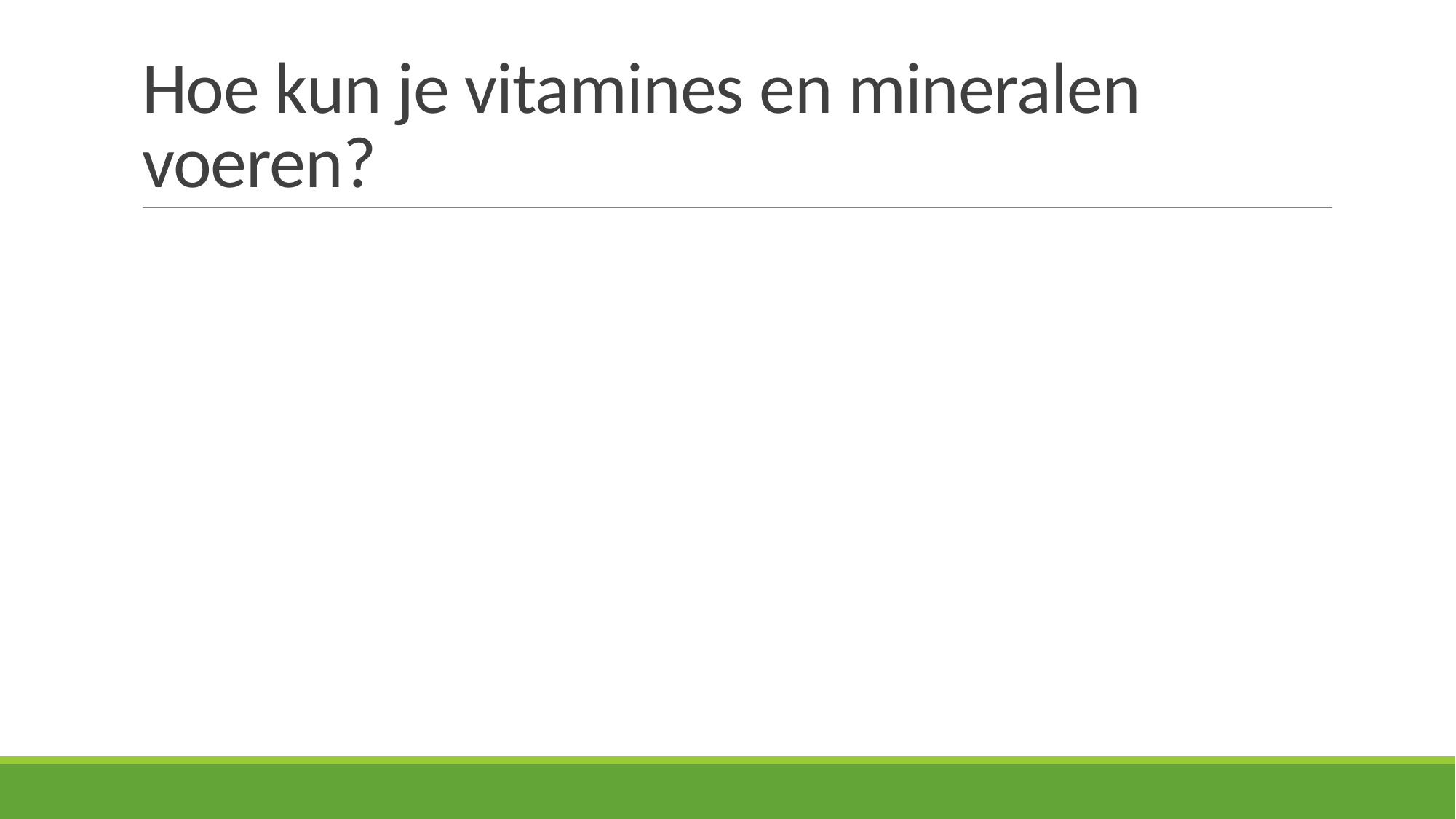

# Hoe kun je vitamines en mineralen voeren?